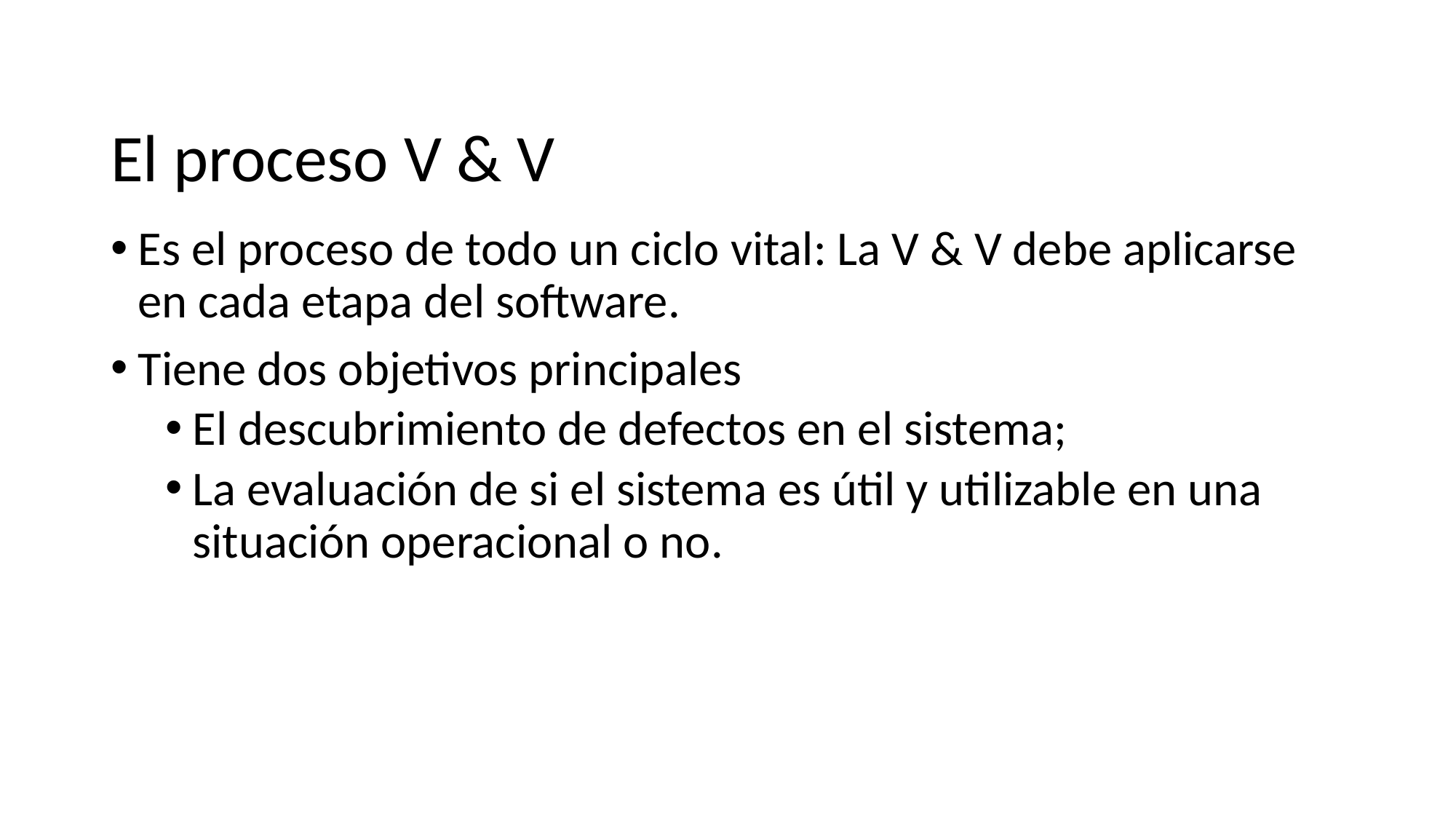

# El proceso V & V
Es el proceso de todo un ciclo vital: La V & V debe aplicarse en cada etapa del software.
Tiene dos objetivos principales
El descubrimiento de defectos en el sistema;
La evaluación de si el sistema es útil y utilizable en una situación operacional o no.